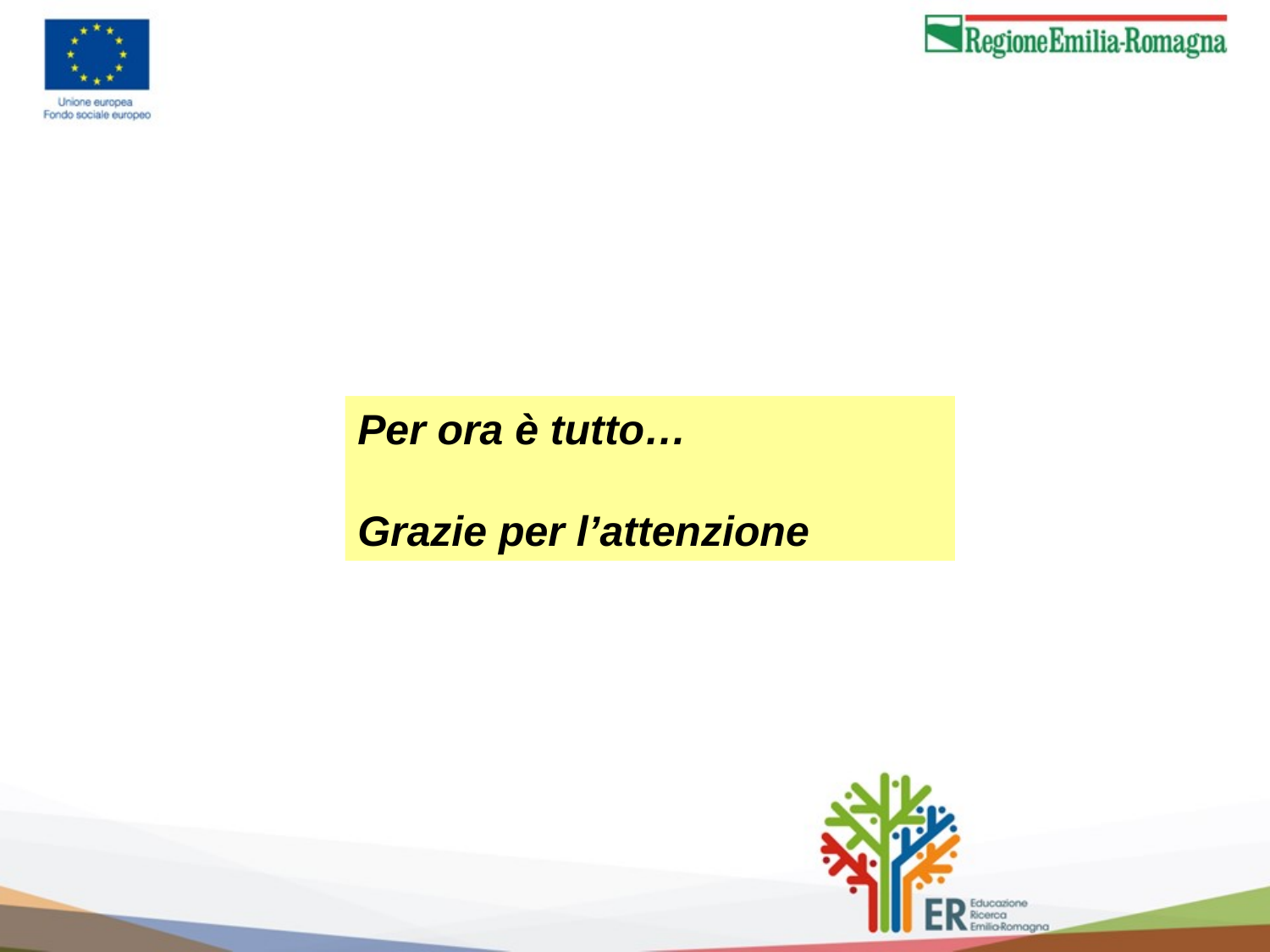

Per ora è tutto…

Grazie per l’attenzione